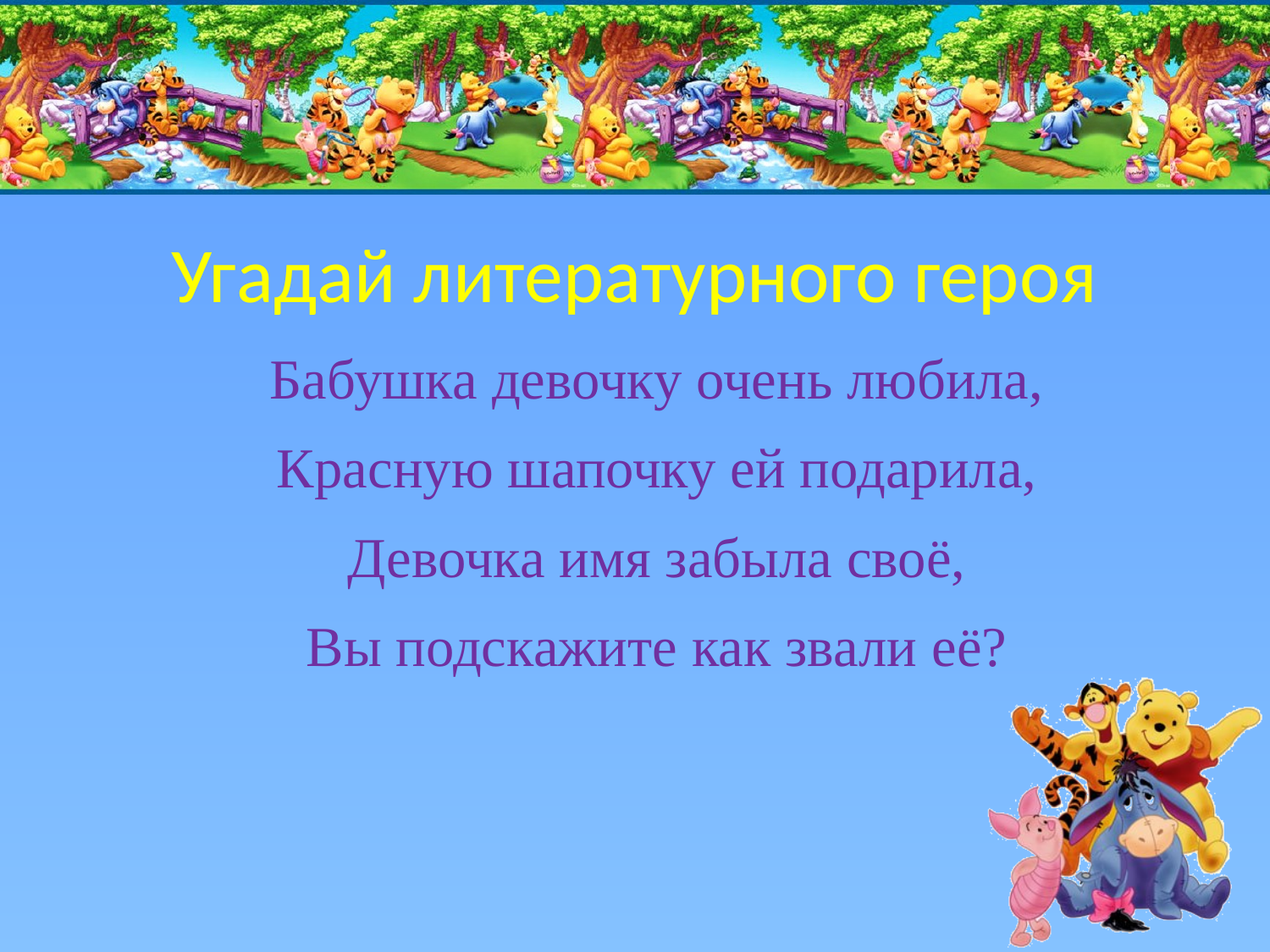

# Угадай литературного героя
Бабушка девочку очень любила,
Красную шапочку ей подарила,
Девочка имя забыла своё,
Вы подскажите как звали её?